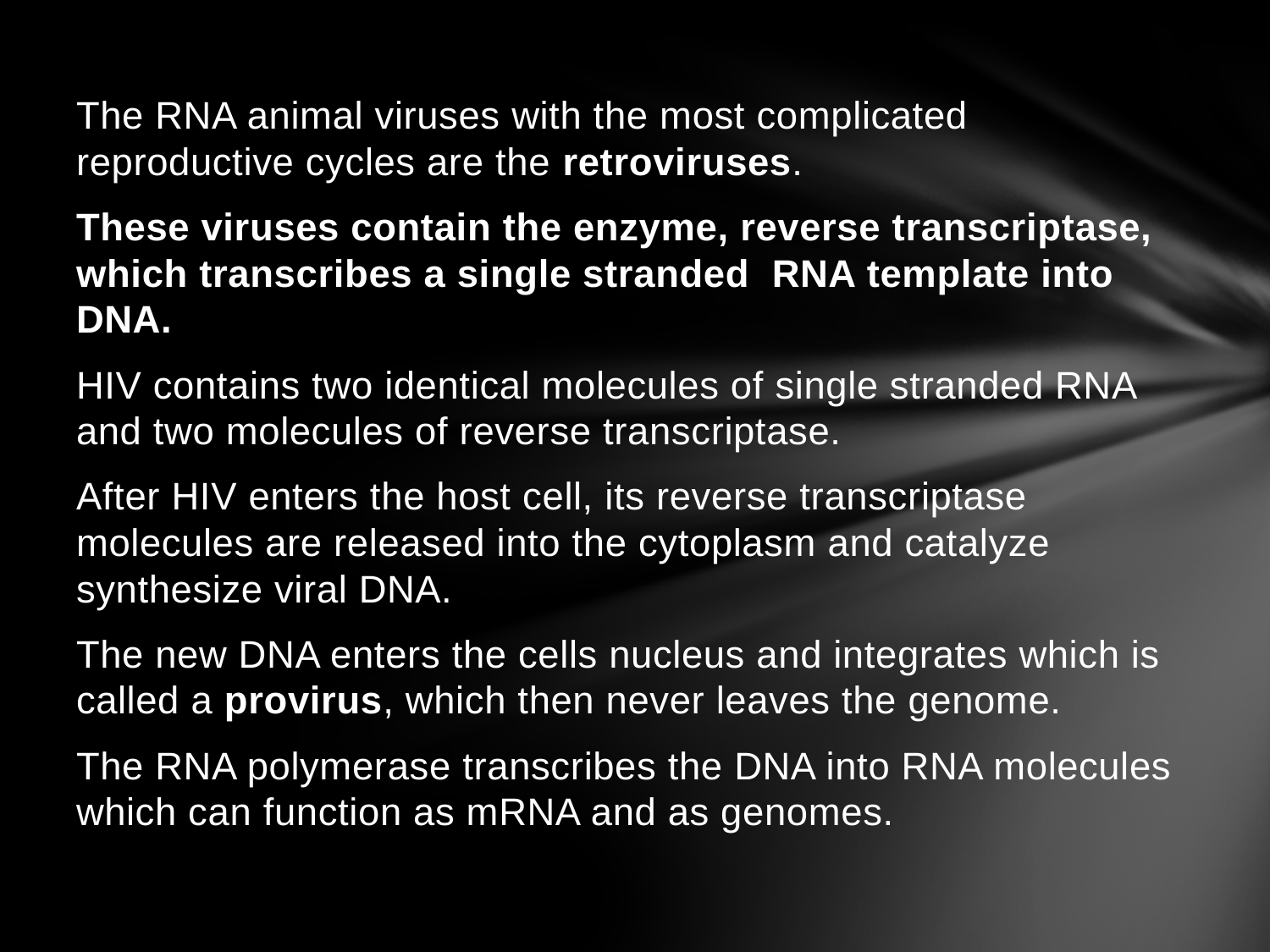

The RNA animal viruses with the most complicated reproductive cycles are the retroviruses.
These viruses contain the enzyme, reverse transcriptase, which transcribes a single stranded  RNA template into DNA.
HIV contains two identical molecules of single stranded RNA and two molecules of reverse transcriptase.
After HIV enters the host cell, its reverse transcriptase molecules are released into the cytoplasm and catalyze synthesize viral DNA.
The new DNA enters the cells nucleus and integrates which is called a provirus, which then never leaves the genome.
The RNA polymerase transcribes the DNA into RNA molecules which can function as mRNA and as genomes.